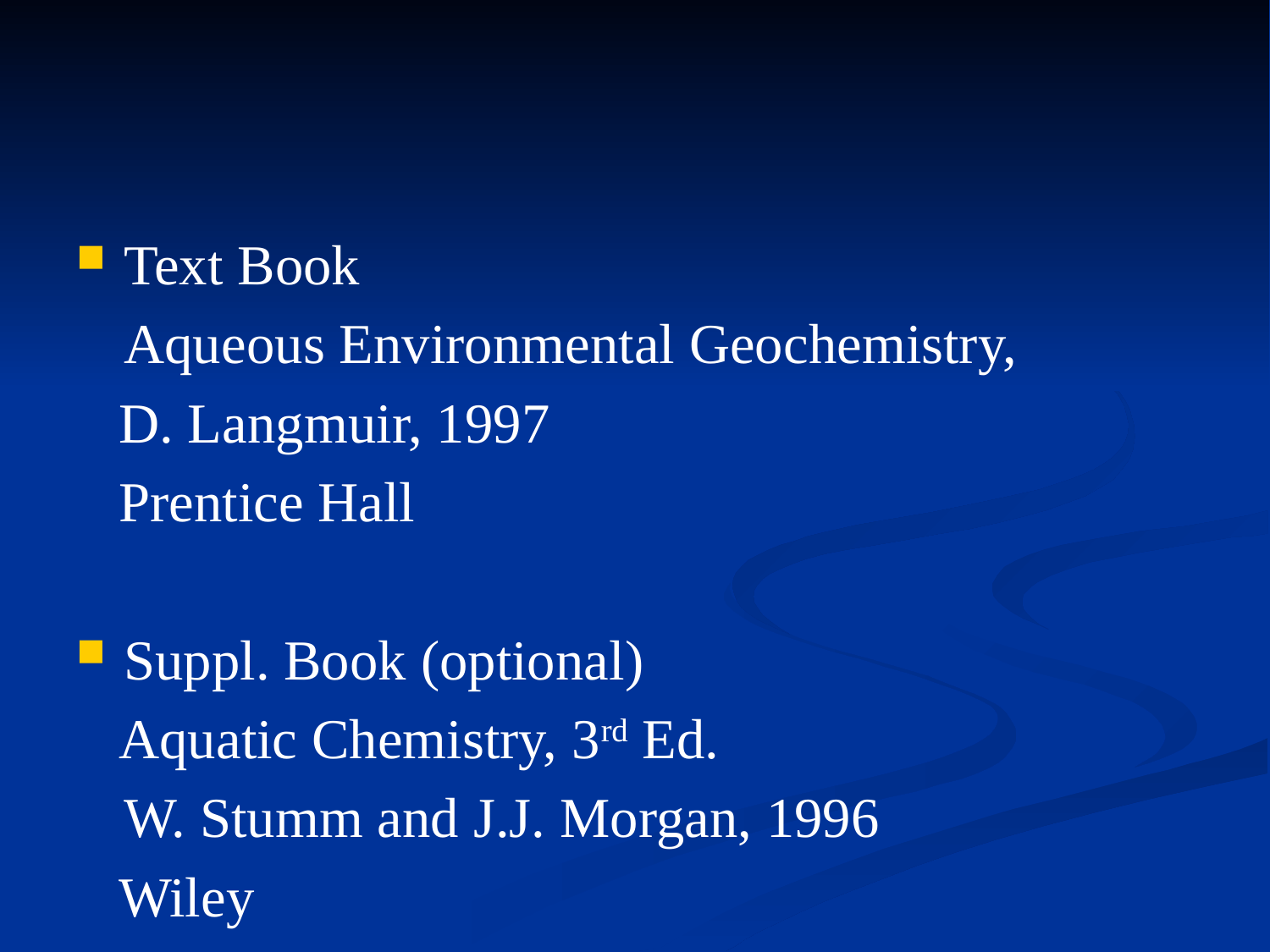

Text Book
	Aqueous Environmental Geochemistry,
   D. Langmuir, 1997
   Prentice Hall

Suppl. Book (optional)
   Aquatic Chemistry, 3rd Ed.
	W. Stumm and J.J. Morgan, 1996
   Wiley